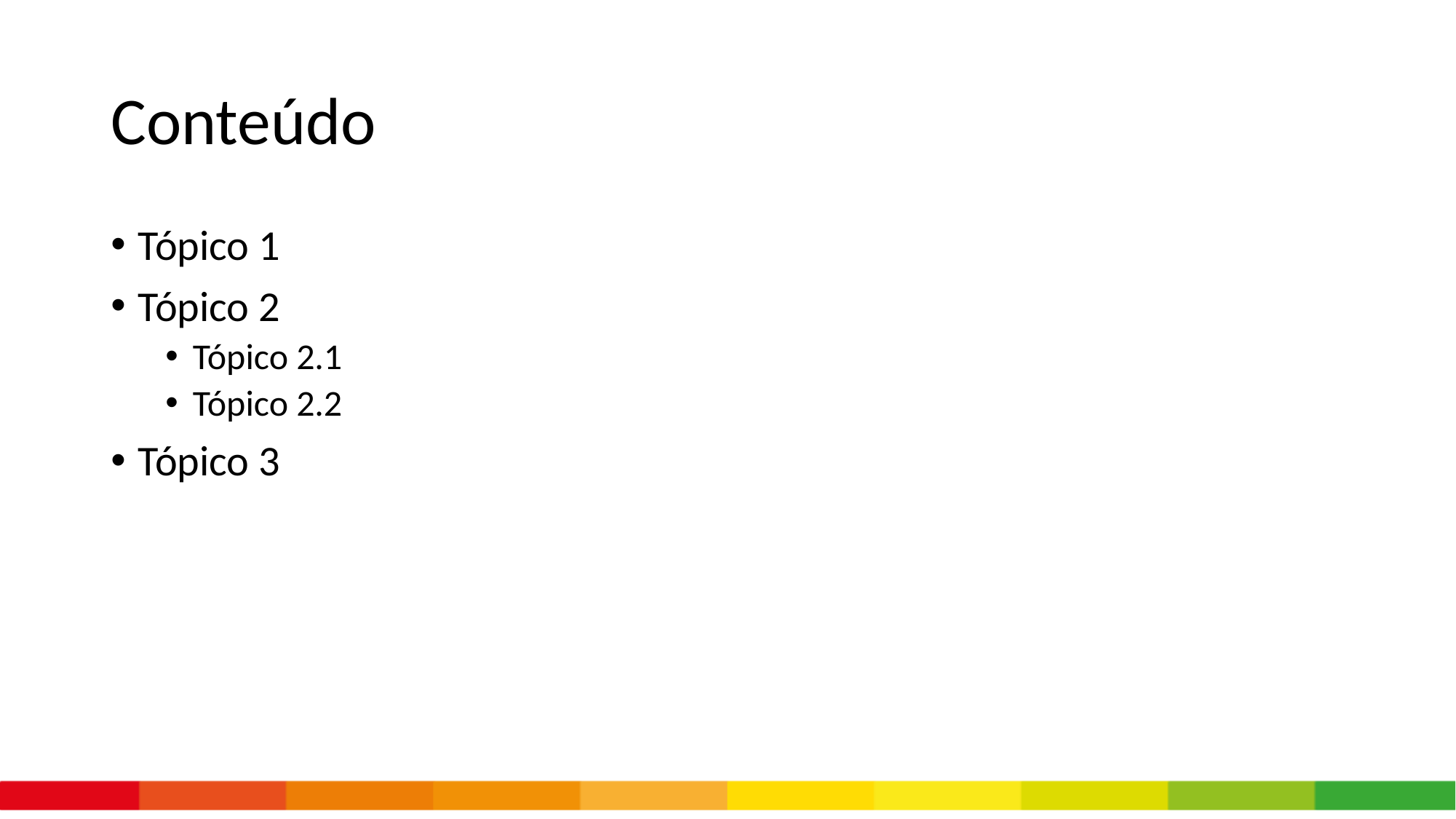

# Conteúdo
Tópico 1
Tópico 2
Tópico 2.1
Tópico 2.2
Tópico 3